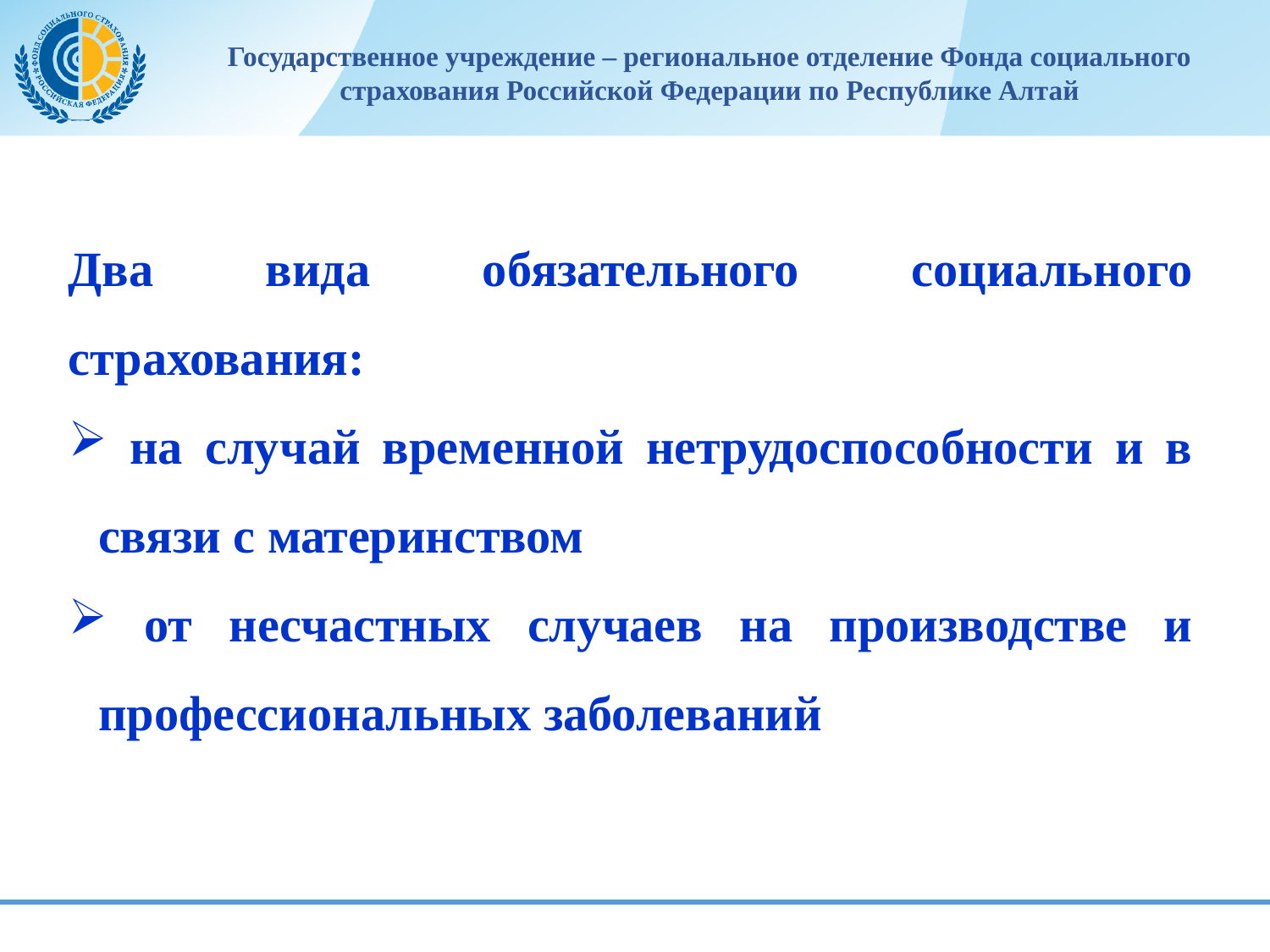

Государственное учреждение – региональное отделение Фонда социального страхования Российской Федерации по Республике Алтай
Два вида обязательного социального страхования:
 на случай временной нетрудоспособности и в связи с материнством
 от несчастных случаев на производстве и профессиональных заболеваний